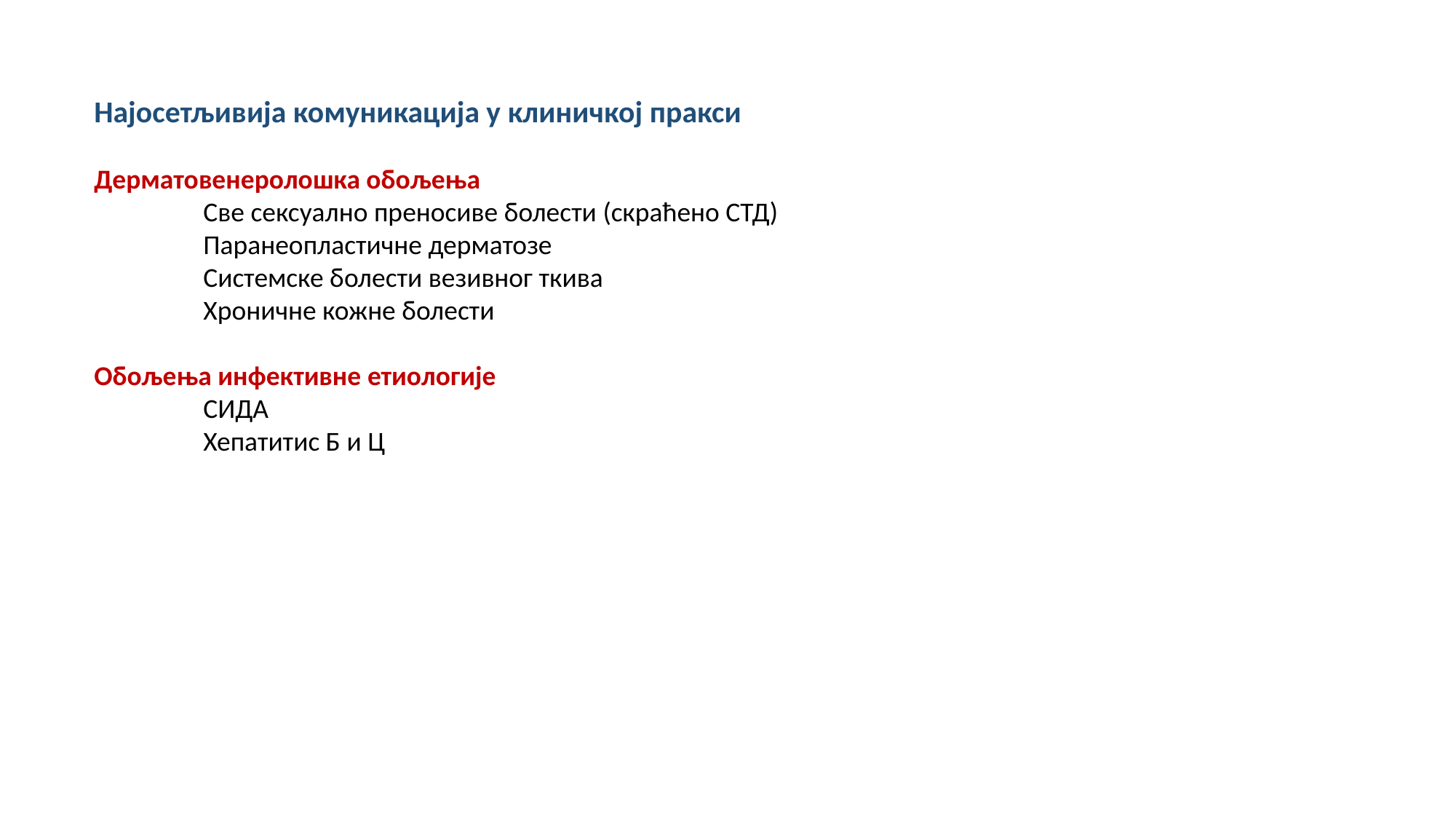

Најосетљивија комуникација у клиничкој пракси

Дерматовенеролошка обољења
	Све сексуално преносиве болести (скраћено СТД)
	Паранеопластичне дерматозе
	Системске болести везивног ткива
	Хроничне кожне болести

Обољења инфективне етиологије
	СИДА
	Хепатитис Б и Ц